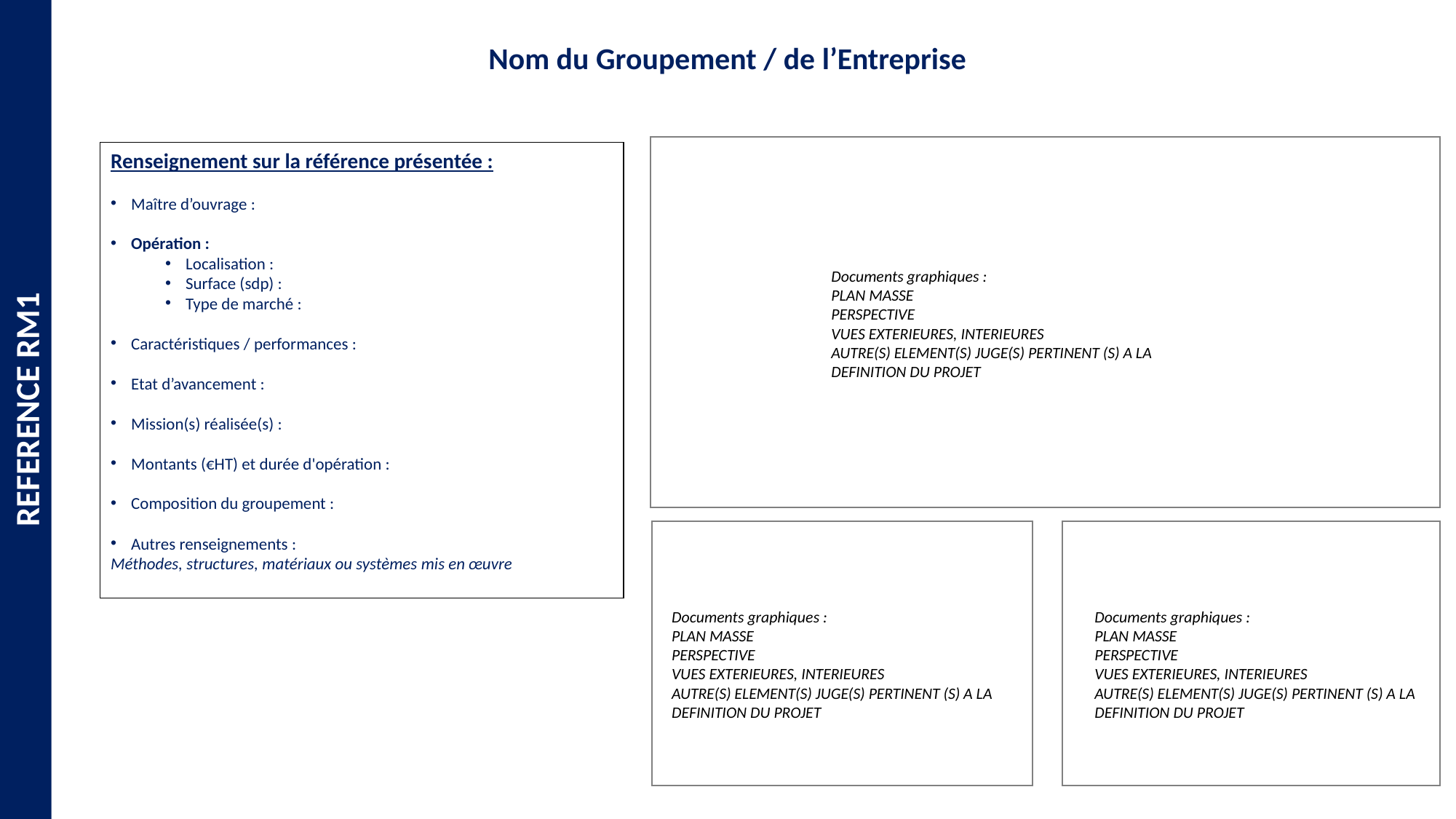

Nom du Groupement / de l’Entreprise

Documents graphiques :
PLAN MASSE
PERSPECTIVE
VUES EXTERIEURES, INTERIEURES
AUTRE(S) ELEMENT(S) JUGE(S) PERTINENT (S) A LA DEFINITION DU PROJET

Documents graphiques :
PLAN MASSE
PERSPECTIVE
VUES EXTERIEURES, INTERIEURES
AUTRE(S) ELEMENT(S) JUGE(S) PERTINENT (S) A LA DEFINITION DU PROJET
Documents graphiques :
PLAN MASSE
PERSPECTIVE
VUES EXTERIEURES, INTERIEURES
AUTRE(S) ELEMENT(S) JUGE(S) PERTINENT (S) A LA DEFINITION DU PROJET
Renseignement sur la référence présentée :

Maître d’ouvrage :

Opération :
Localisation :
Surface (sdp) :
Type de marché :

Caractéristiques / performances :

Etat d’avancement :

Mission(s) réalisée(s) :

Montants (€HT) et durée d'opération :

Composition du groupement :

Autres renseignements :
Méthodes, structures, matériaux ou systèmes mis en œuvre

REFERENCE RM1